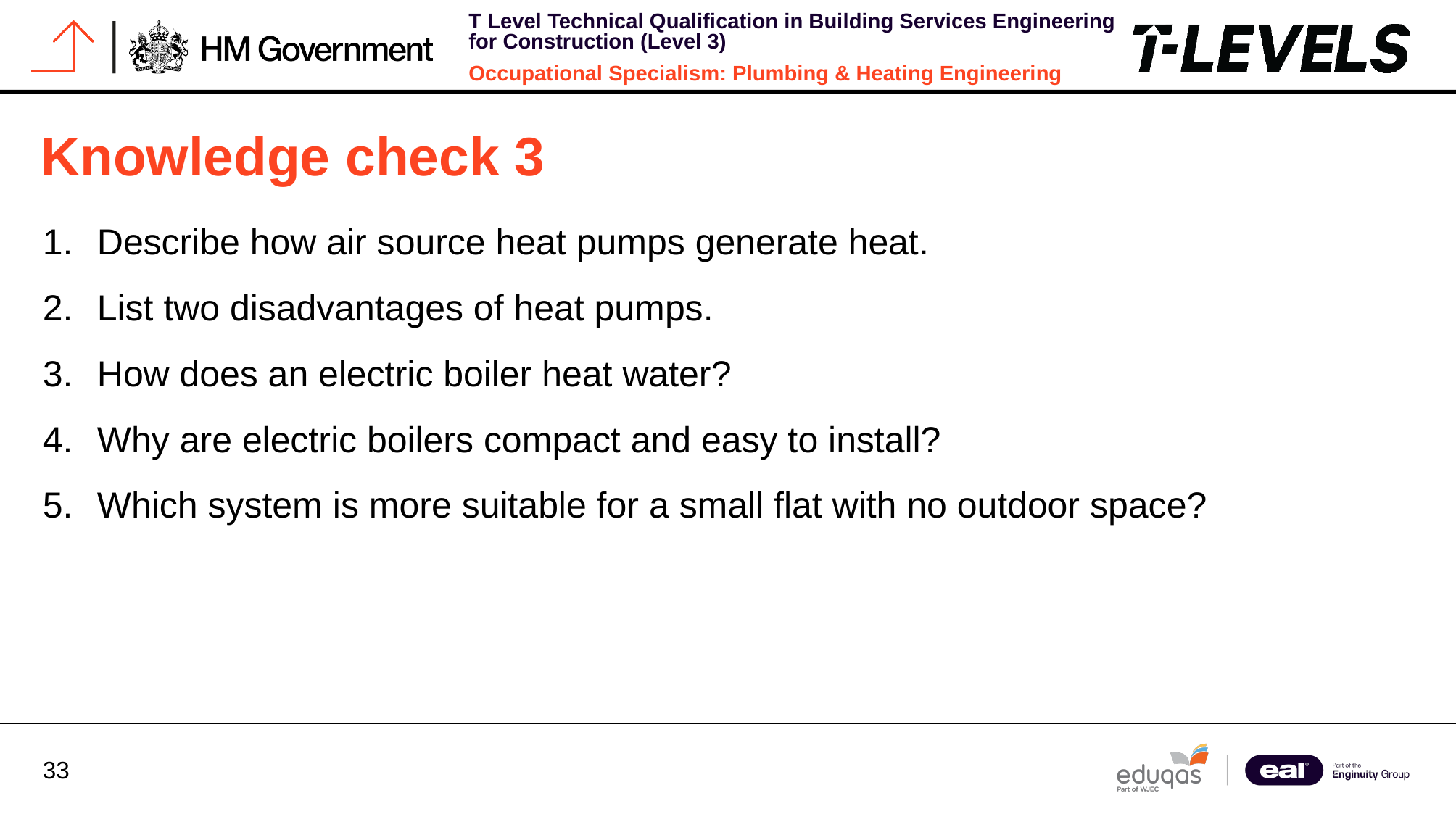

# Knowledge check 3
Describe how air source heat pumps generate heat.
List two disadvantages of heat pumps.
How does an electric boiler heat water?
Why are electric boilers compact and easy to install?
Which system is more suitable for a small flat with no outdoor space?